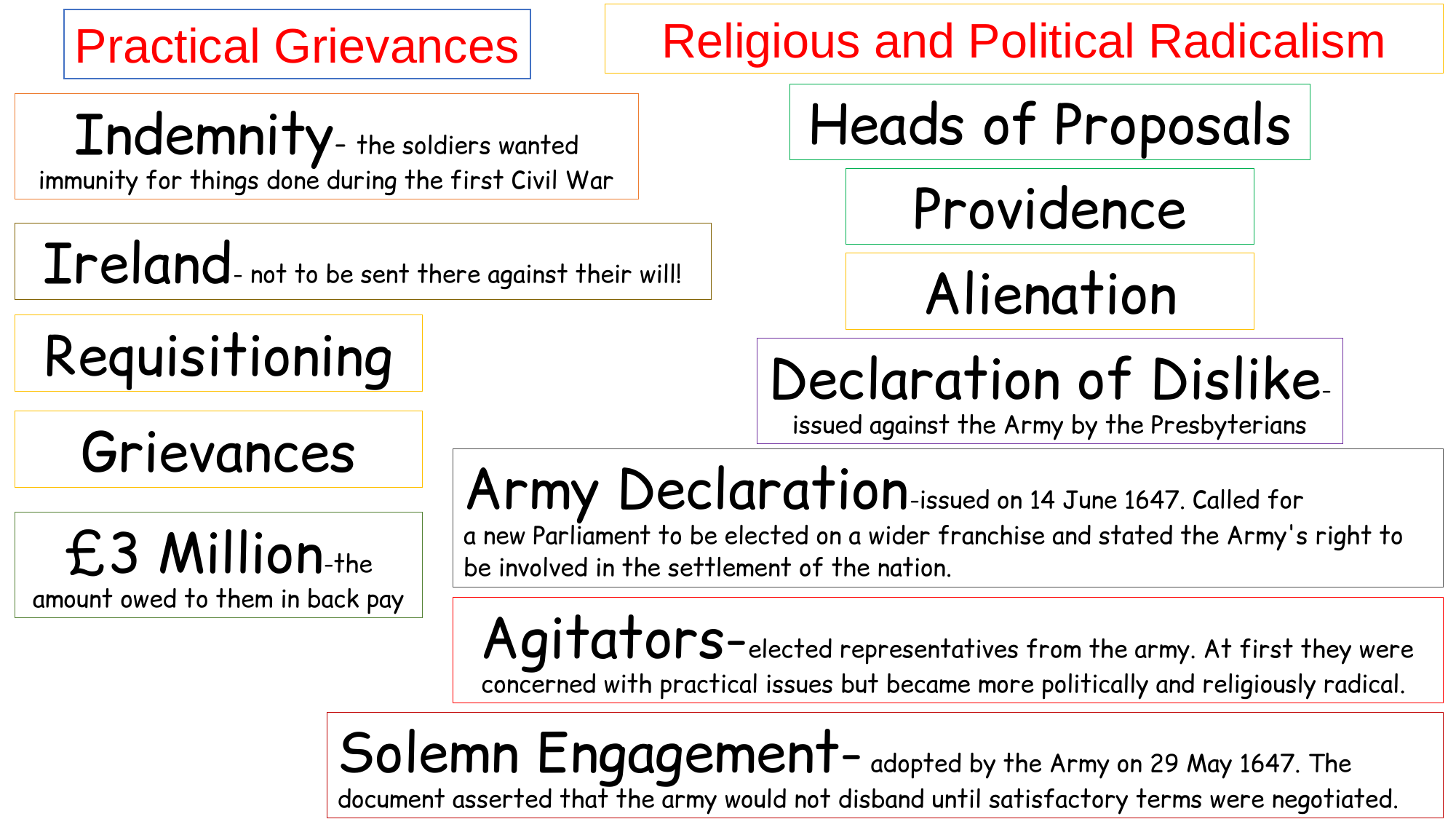

Religious and Political Radicalism
Practical Grievances
Heads of Proposals
Indemnity- the soldiers wanted immunity for things done during the first Civil War
Providence
Ireland- not to be sent there against their will!
Alienation
Requisitioning
Declaration of Dislike-issued against the Army by the Presbyterians
Grievances
Army Declaration-issued on 14 June 1647. Called for a new Parliament to be elected on a wider franchise and stated the Army's right to be involved in the settlement of the nation.
£3 Million-the amount owed to them in back pay
Agitators-elected representatives from the army. At first they were concerned with practical issues but became more politically and religiously radical.
Solemn Engagement- adopted by the Army on 29 May 1647. The document asserted that the army would not disband until satisfactory terms were negotiated.